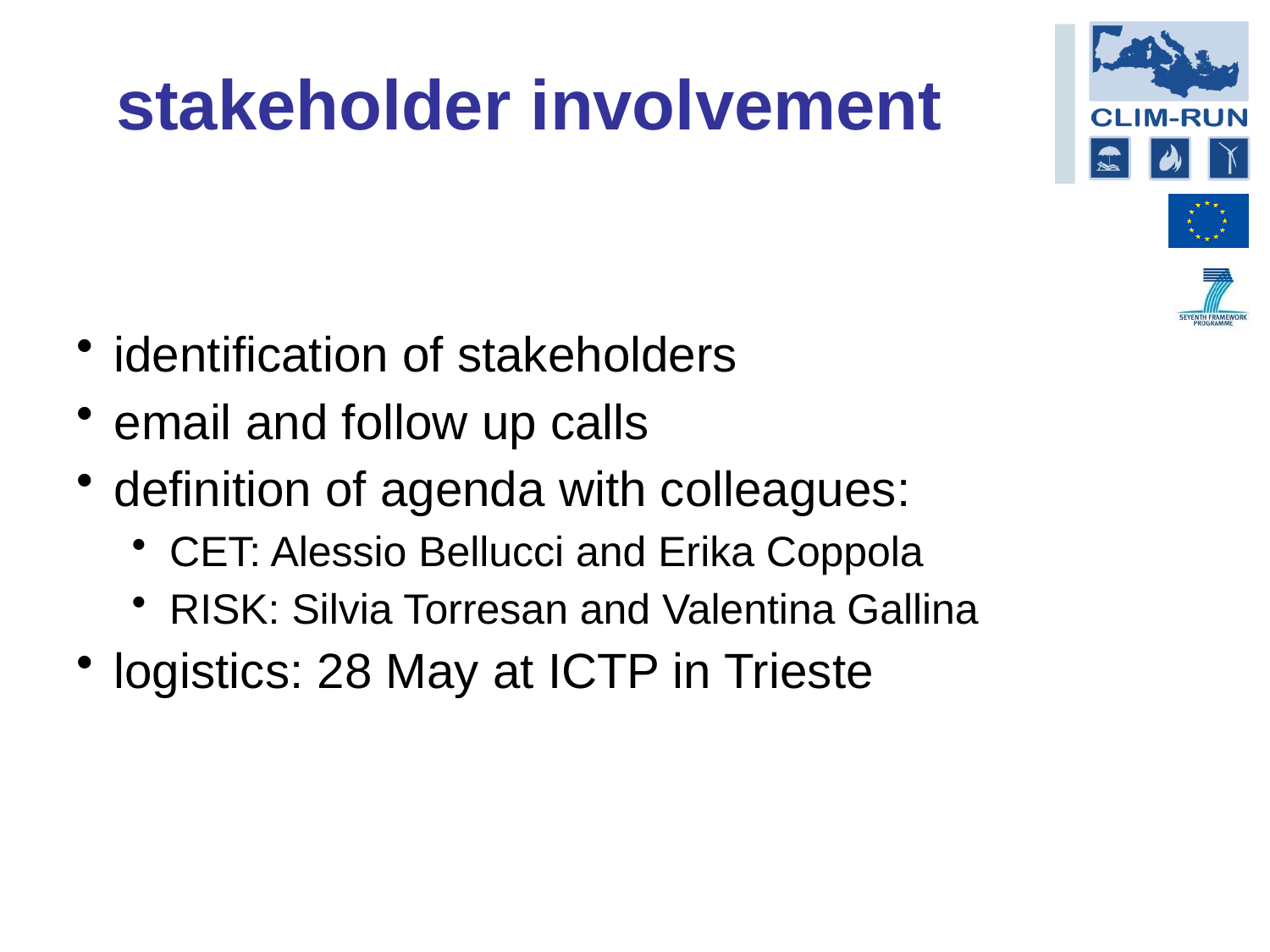

stakeholder involvement
identification of stakeholders
email and follow up calls
definition of agenda with colleagues:
CET: Alessio Bellucci and Erika Coppola
RISK: Silvia Torresan and Valentina Gallina
logistics: 28 May at ICTP in Trieste